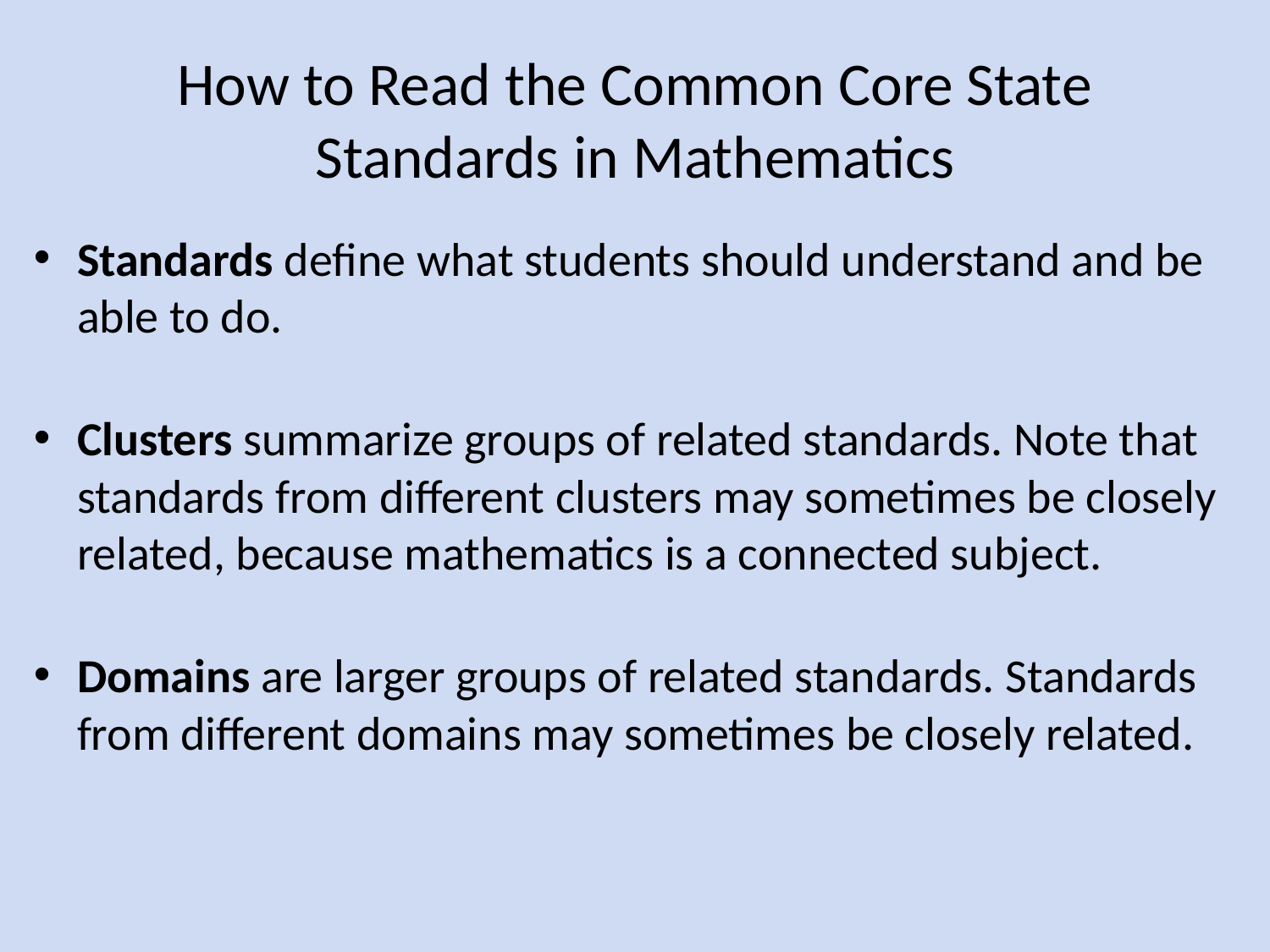

# How to Read the Common Core State Standards in Mathematics
Standards define what students should understand and be able to do.
Clusters summarize groups of related standards. Note that standards from different clusters may sometimes be closely related, because mathematics is a connected subject.
Domains are larger groups of related standards. Standards from different domains may sometimes be closely related.